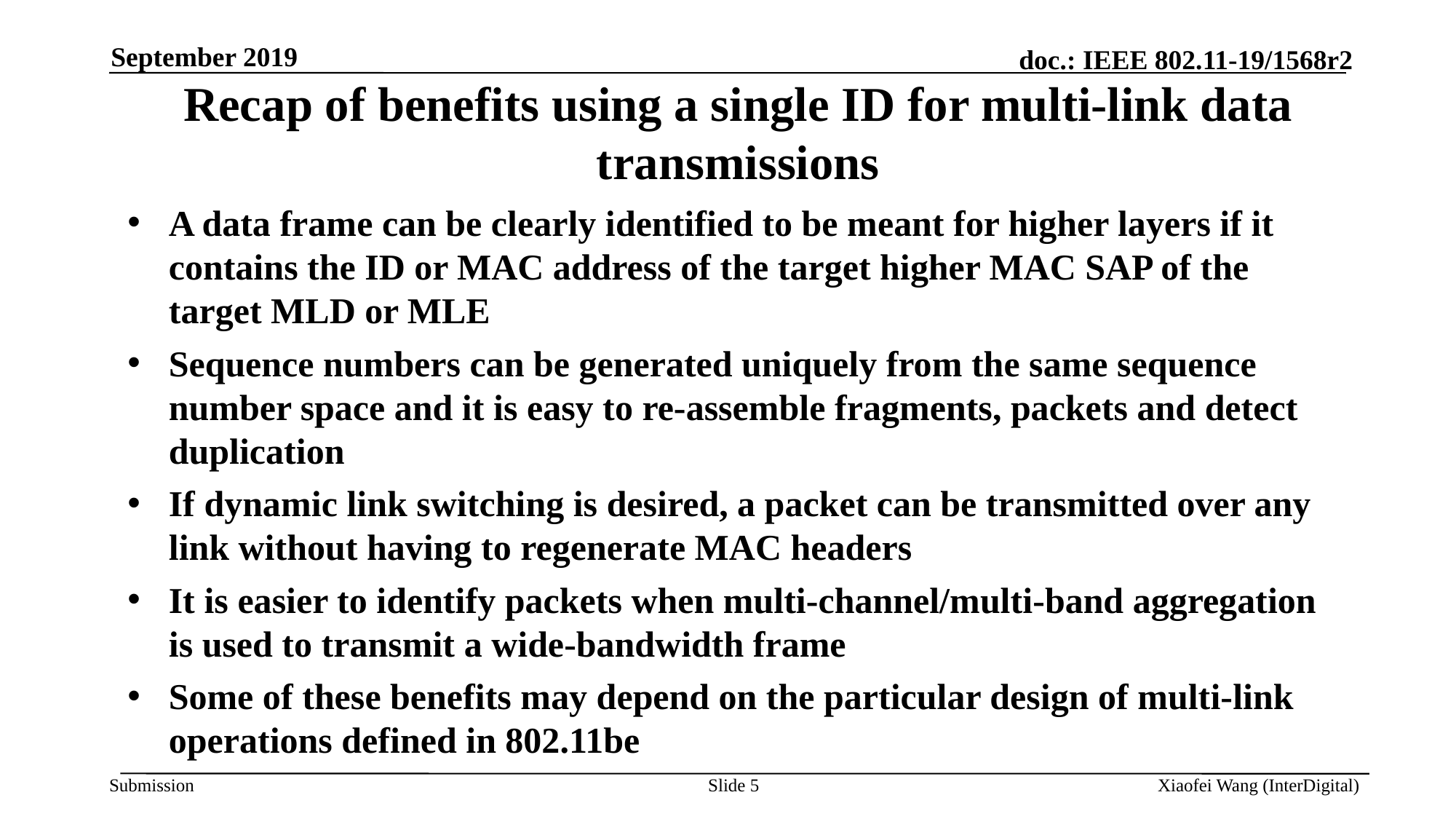

September 2019
# Recap of benefits using a single ID for multi-link data transmissions
A data frame can be clearly identified to be meant for higher layers if it contains the ID or MAC address of the target higher MAC SAP of the target MLD or MLE
Sequence numbers can be generated uniquely from the same sequence number space and it is easy to re-assemble fragments, packets and detect duplication
If dynamic link switching is desired, a packet can be transmitted over any link without having to regenerate MAC headers
It is easier to identify packets when multi-channel/multi-band aggregation is used to transmit a wide-bandwidth frame
Some of these benefits may depend on the particular design of multi-link operations defined in 802.11be

Slide 5
Xiaofei Wang (InterDigital)